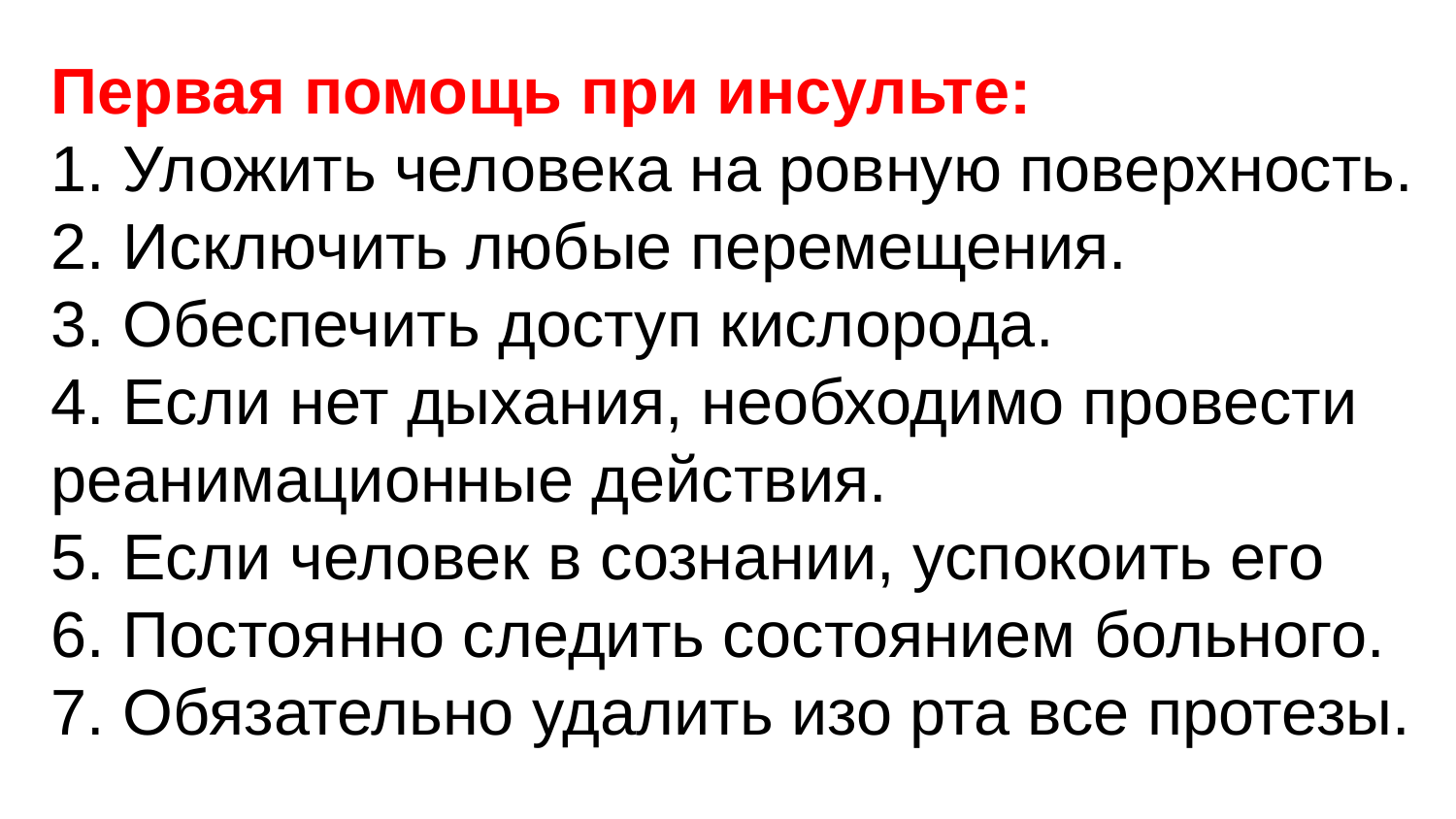

Первая помощь при инсульте:
1. Уложить человека на ровную поверхность.
2. Исключить любые перемещения.
3. Обеспечить доступ кислорода.
4. Если нет дыхания, необходимо провести реанимационные действия.
5. Если человек в сознании, успокоить его
6. Постоянно следить состоянием больного.
7. Обязательно удалить изо рта все протезы.